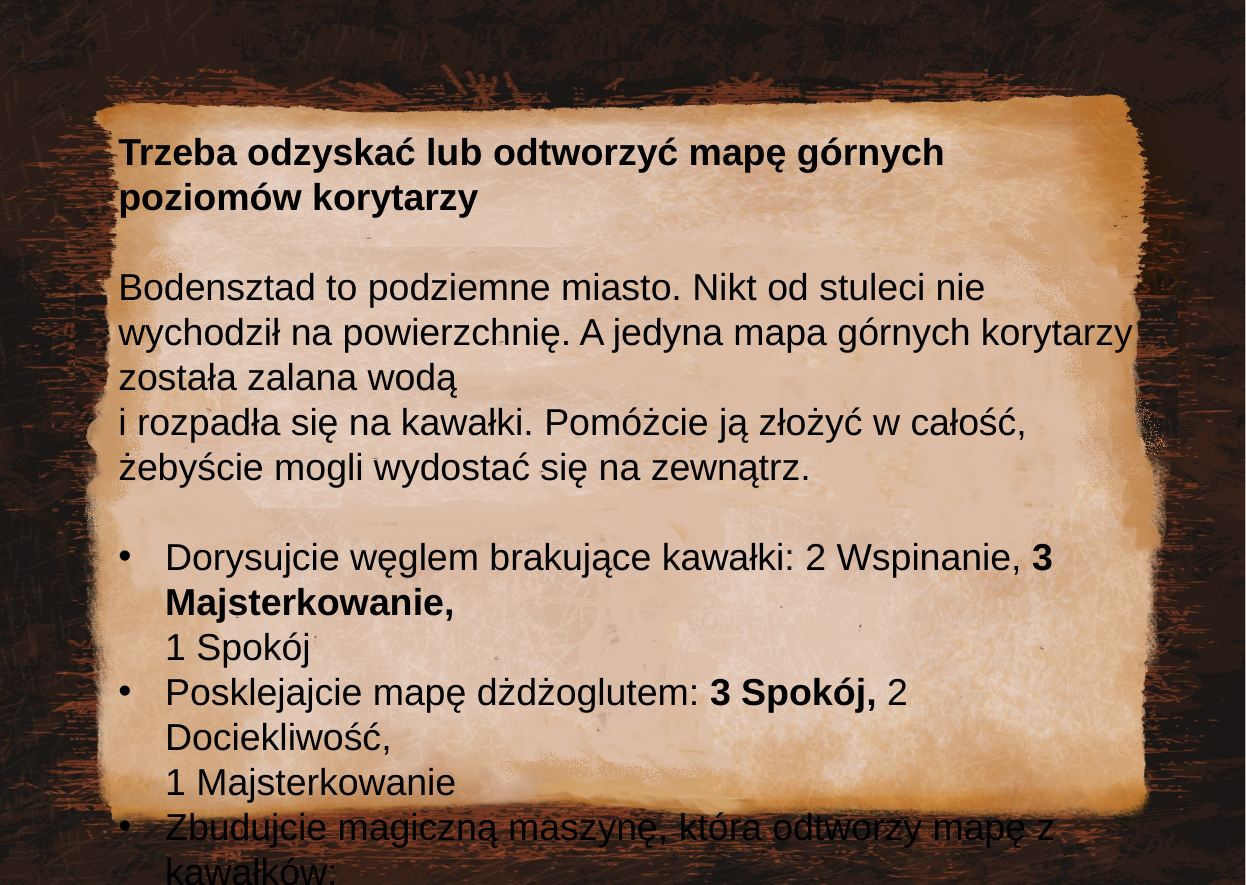

Trzeba odzyskać lub odtworzyć mapę górnych poziomów korytarzy

Bodensztad to podziemne miasto. Nikt od stuleci nie wychodził na powierzchnię. A jedyna mapa górnych korytarzy została zalana wodą
i rozpadła się na kawałki. Pomóżcie ją złożyć w całość, żebyście mogli wydostać się na zewnątrz.

Dorysujcie węglem brakujące kawałki: 2 Wspinanie, 3 Majsterkowanie,
1 Spokój
Posklejajcie mapę dżdżoglutem: 3 Spokój, 2 Dociekliwość,
1 Majsterkowanie
Zbudujcie magiczną maszynę, która odtworzy mapę z kawałków:
1 Spokój, 2 Gaz wybuchowy, 1 Majsterkowanie, 1 Wspinanie, 1 Grzebanie